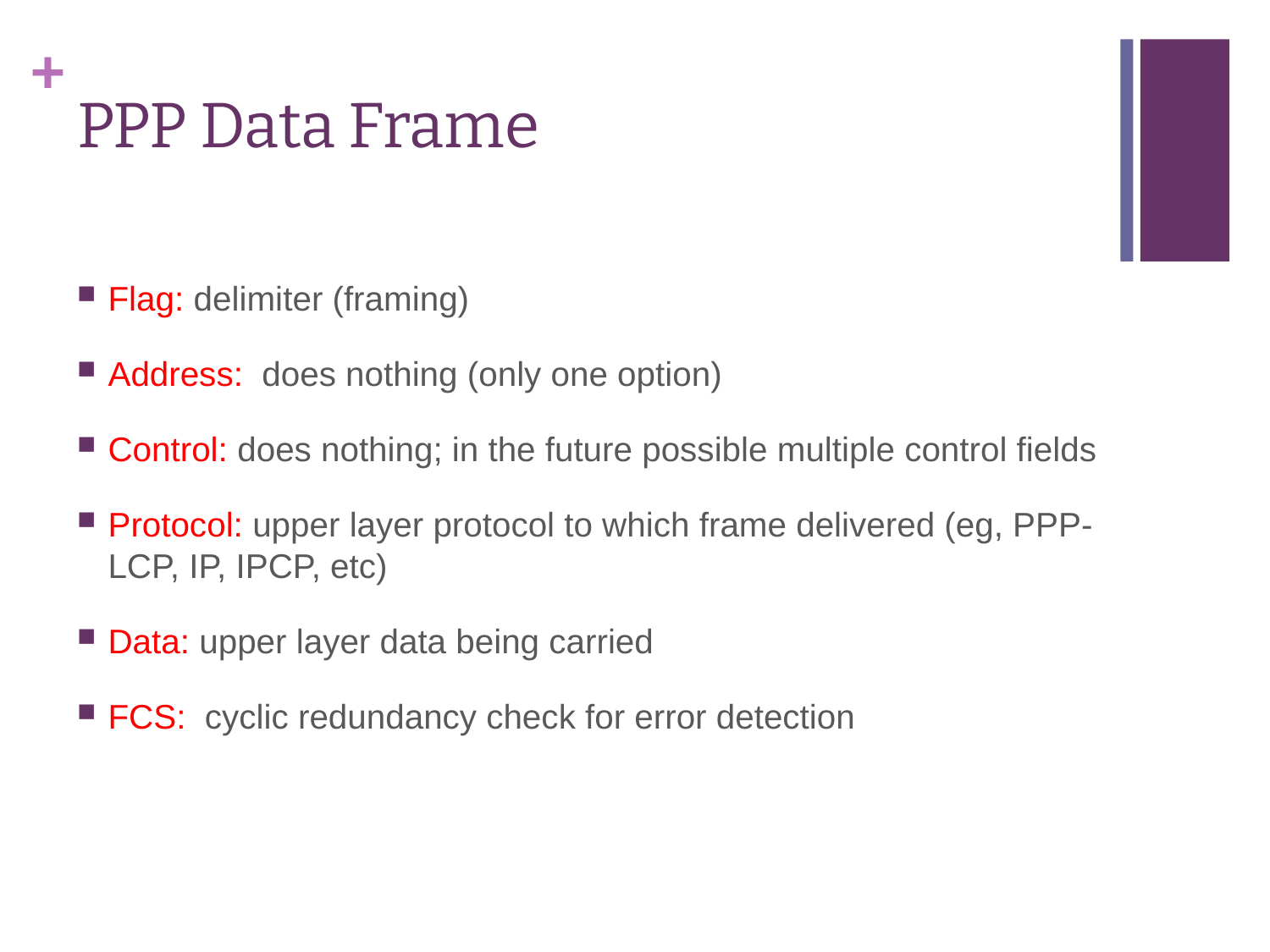

# PPP Data Frame
Flag: delimiter (framing)
Address:  does nothing (only one option)
Control: does nothing; in the future possible multiple control fields
Protocol: upper layer protocol to which frame delivered (eg, PPP-LCP, IP, IPCP, etc)
Data: upper layer data being carried
FCS:  cyclic redundancy check for error detection